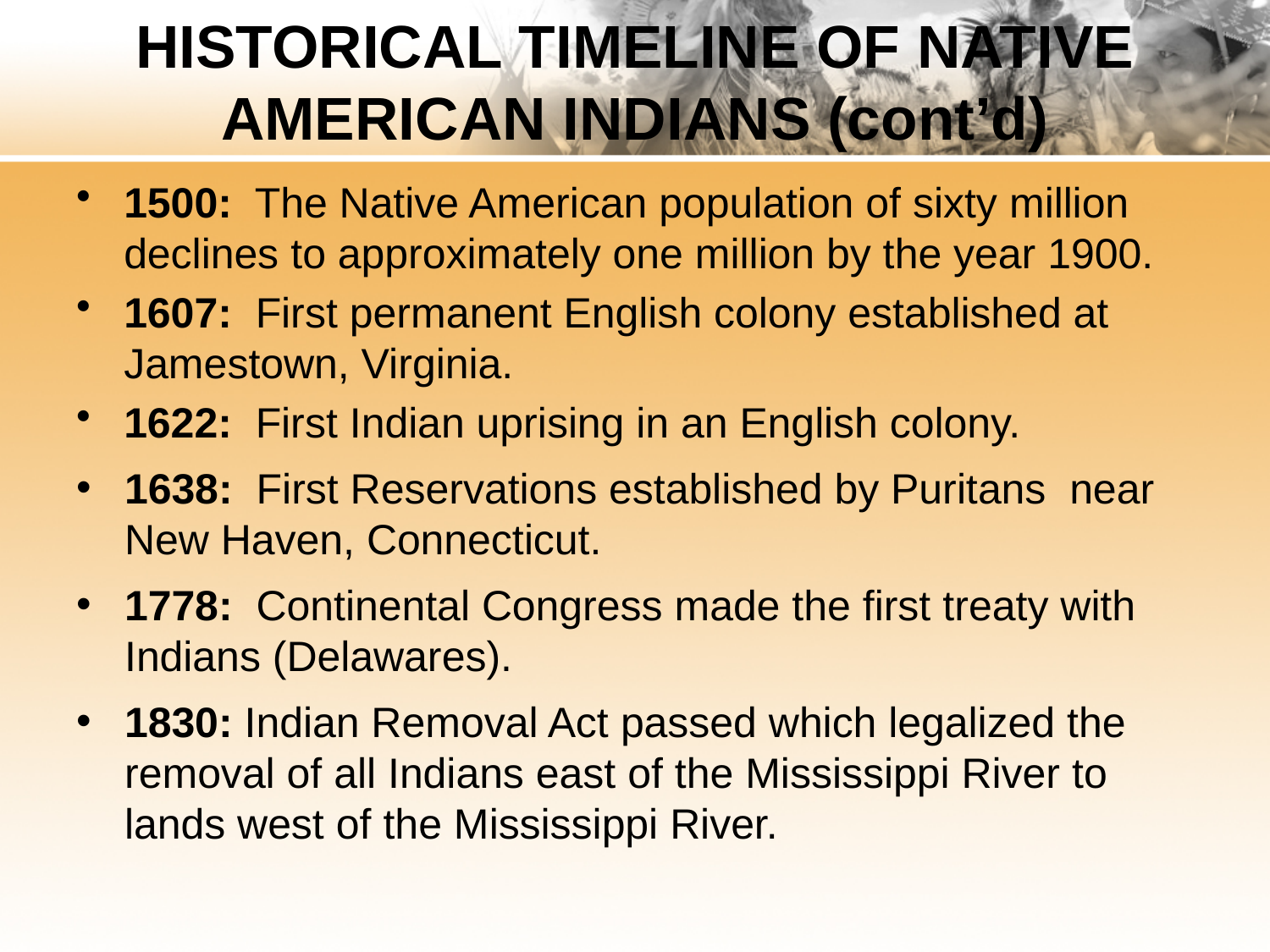

# HISTORICAL TIMELINE OF NATIVE AMERICAN INDIANS (cont’d)
1500:  The Native American population of sixty million declines to approximately one million by the year 1900.
1607:  First permanent English colony established at Jamestown, Virginia.
1622:  First Indian uprising in an English colony.
1638:  First Reservations established by Puritans  near New Haven, Connecticut.
1778:  Continental Congress made the first treaty with Indians (Delawares).
1830: Indian Removal Act passed which legalized the removal of all Indians east of the Mississippi River to lands west of the Mississippi River.